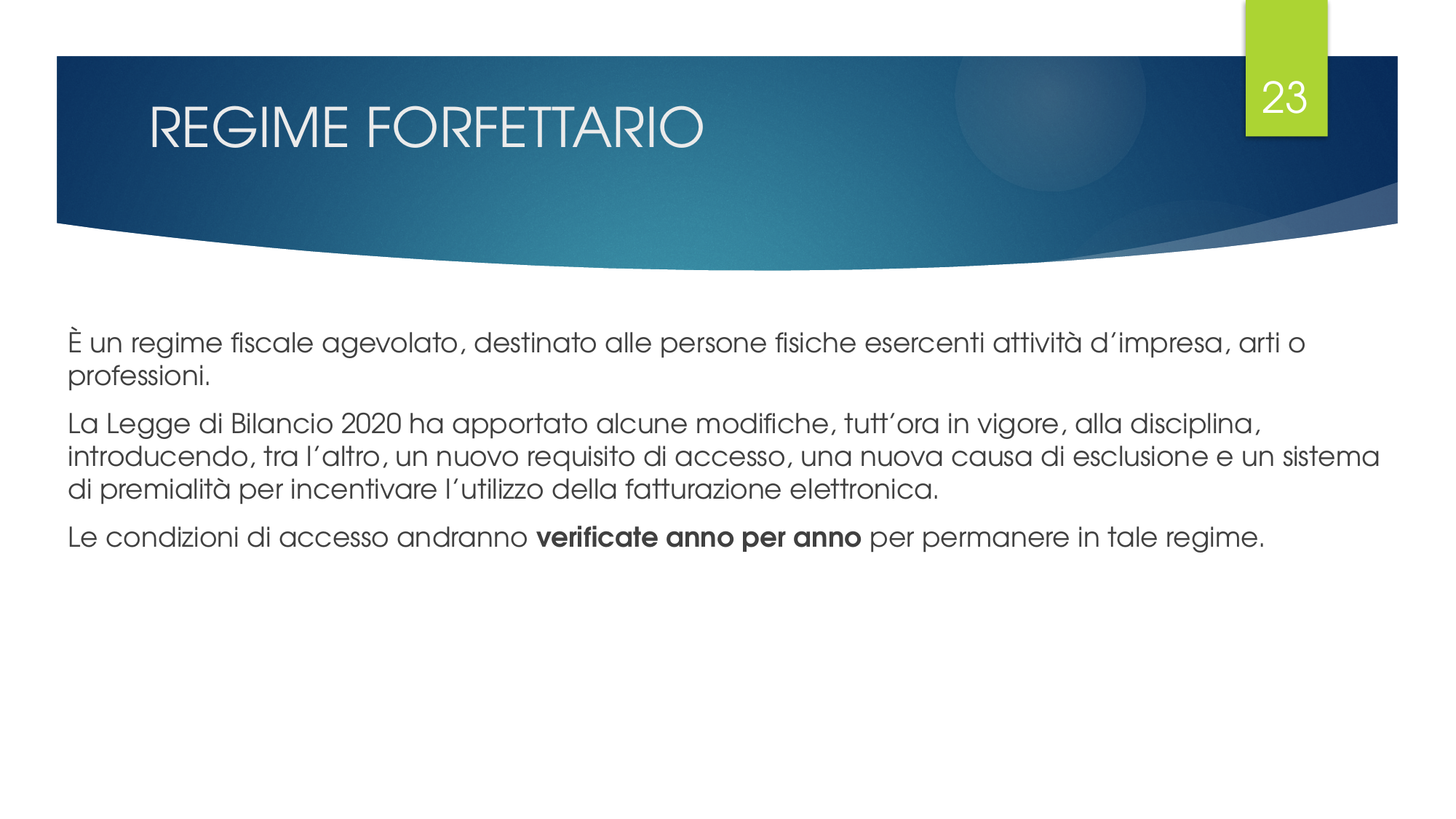

23
# REGIME FORFETTARIO
È un regime fiscale agevolato, destinato alle persone fisiche esercenti attività d’impresa, arti o professioni.
La Legge di Bilancio 2020 ha apportato alcune modifiche, tutt’ora in vigore, alla disciplina, introducendo, tra l’altro, un nuovo requisito di accesso, una nuova causa di esclusione e un sistema di premialità per incentivare l’utilizzo della fatturazione elettronica.
Le condizioni di accesso andranno verificate anno per anno per permanere in tale regime.